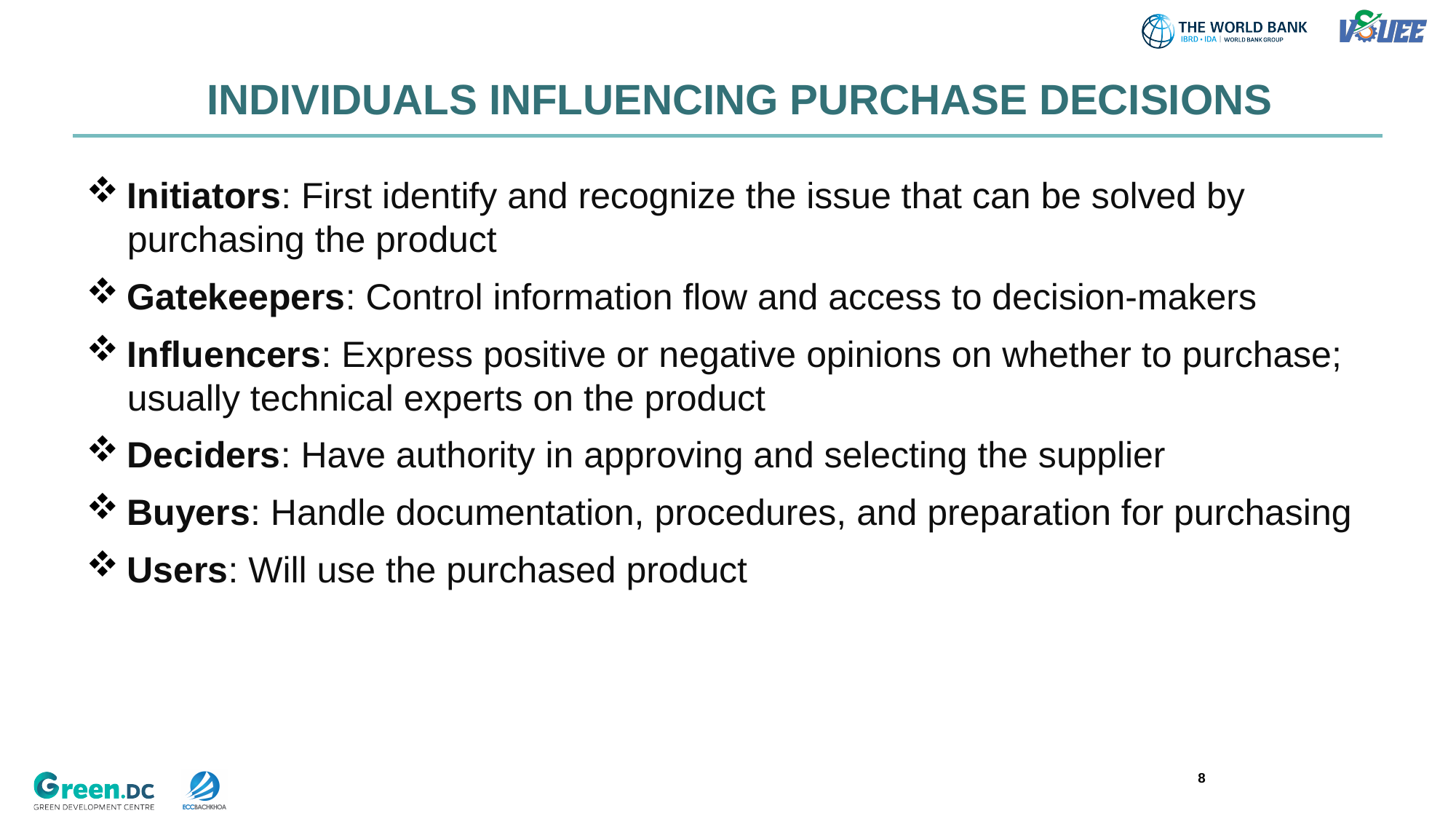

# INDIVIDUALS INFLUENCING PURCHASE DECISIONS
Initiators: First identify and recognize the issue that can be solved by purchasing the product
Gatekeepers: Control information flow and access to decision-makers
Influencers: Express positive or negative opinions on whether to purchase; usually technical experts on the product
Deciders: Have authority in approving and selecting the supplier
Buyers: Handle documentation, procedures, and preparation for purchasing
Users: Will use the purchased product
8